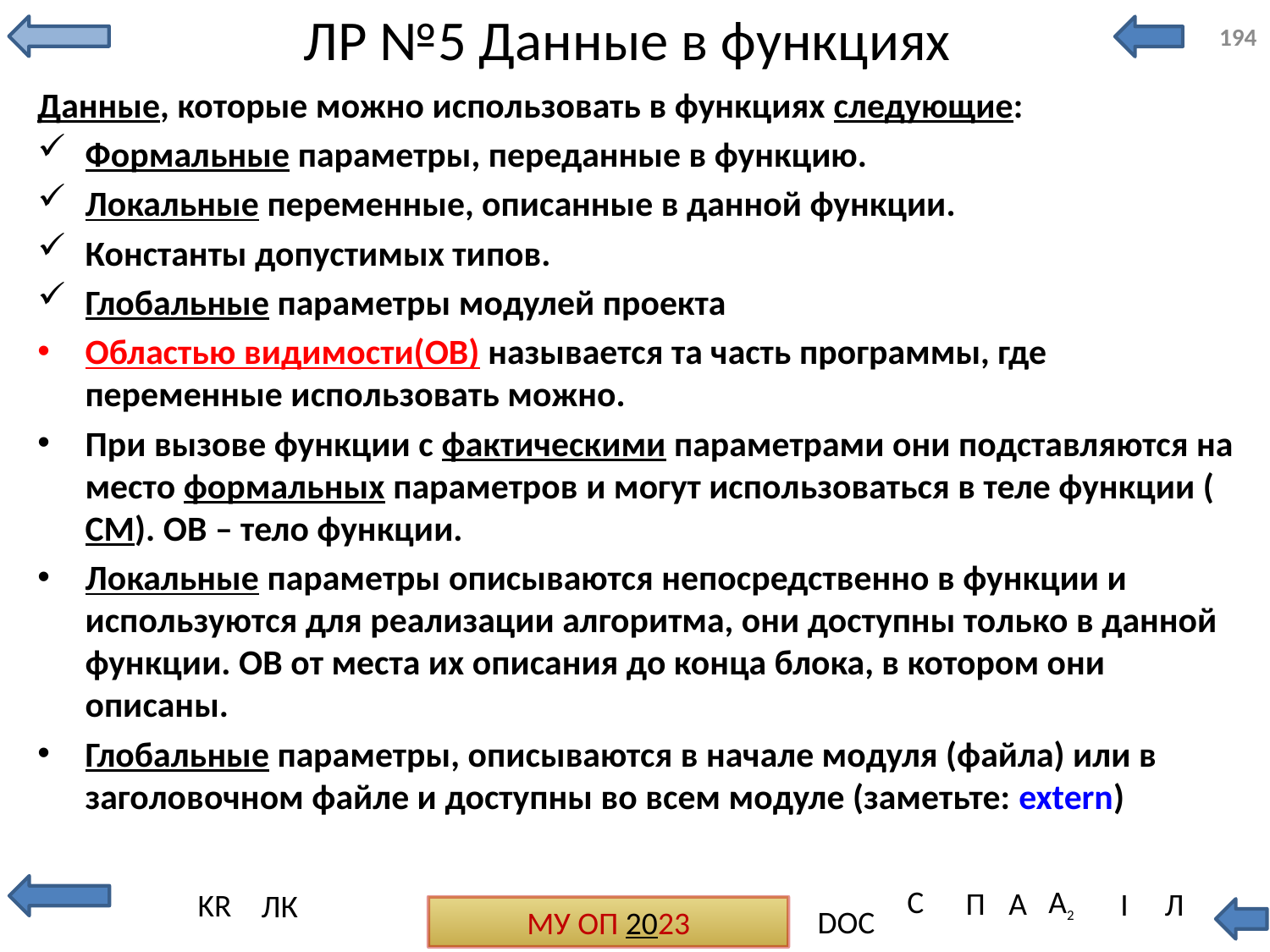

# ЛР №5 Данные в функциях
194
Данные, которые можно использовать в функциях следующие:
Формальные параметры, переданные в функцию.
Локальные переменные, описанные в данной функции.
Константы допустимых типов.
Глобальные параметры модулей проекта
Областью видимости(ОВ) называется та часть программы, где переменные использовать можно.
При вызове функции с фактическими параметрами они подставляются на место формальных параметров и могут использоваться в теле функции (СМ). ОВ – тело функции.
Локальные параметры описываются непосредственно в функции и используются для реализации алгоритма, они доступны только в данной функции. ОВ от места их описания до конца блока, в котором они описаны.
Глобальные параметры, описываются в начале модуля (файла) или в заголовочном файле и доступны во всем модуле (заметьте: extern)